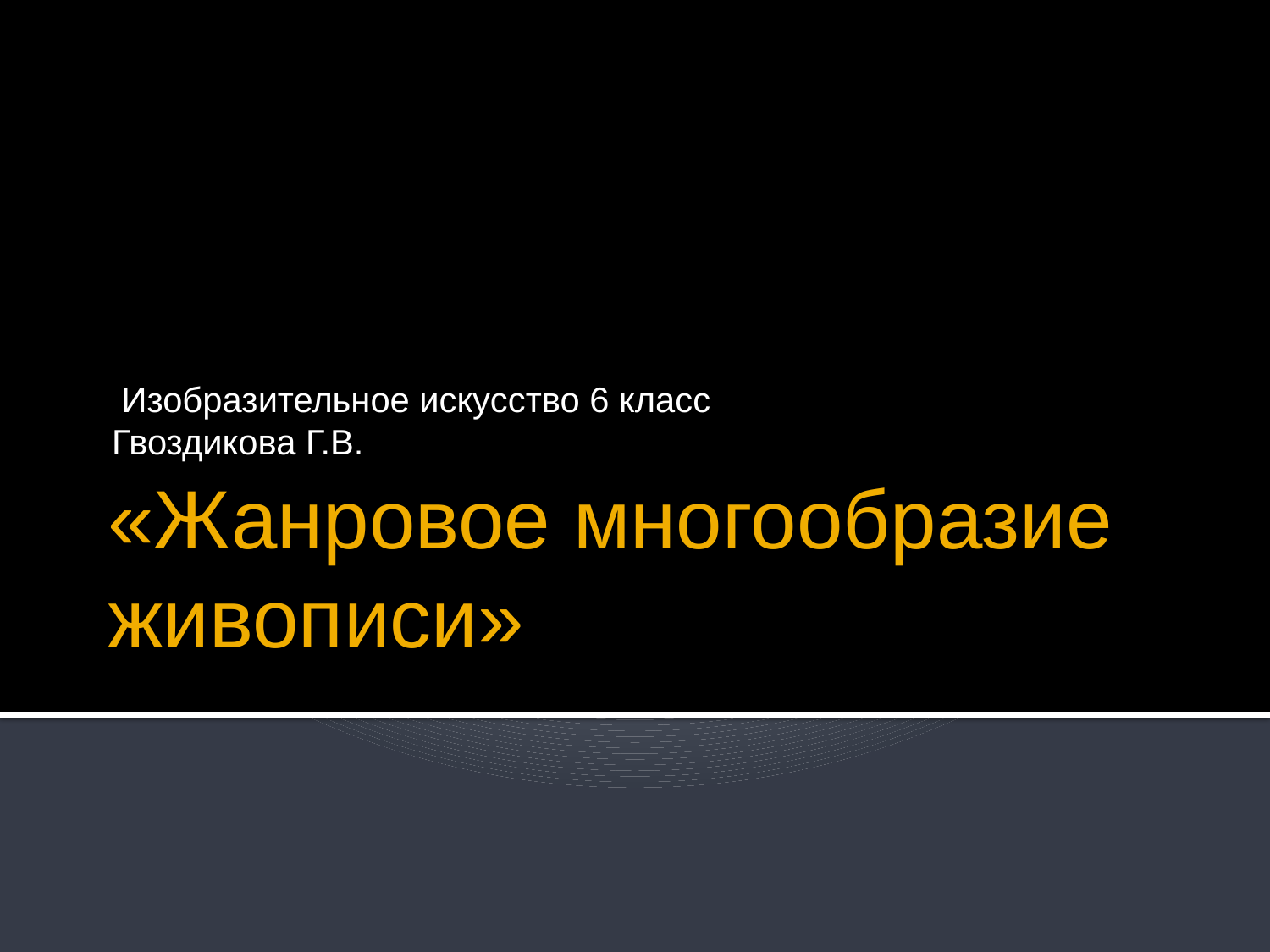

Изобразительное искусство 6 класс
Гвоздикова Г.В.
# «Жанровое многообразие живописи»